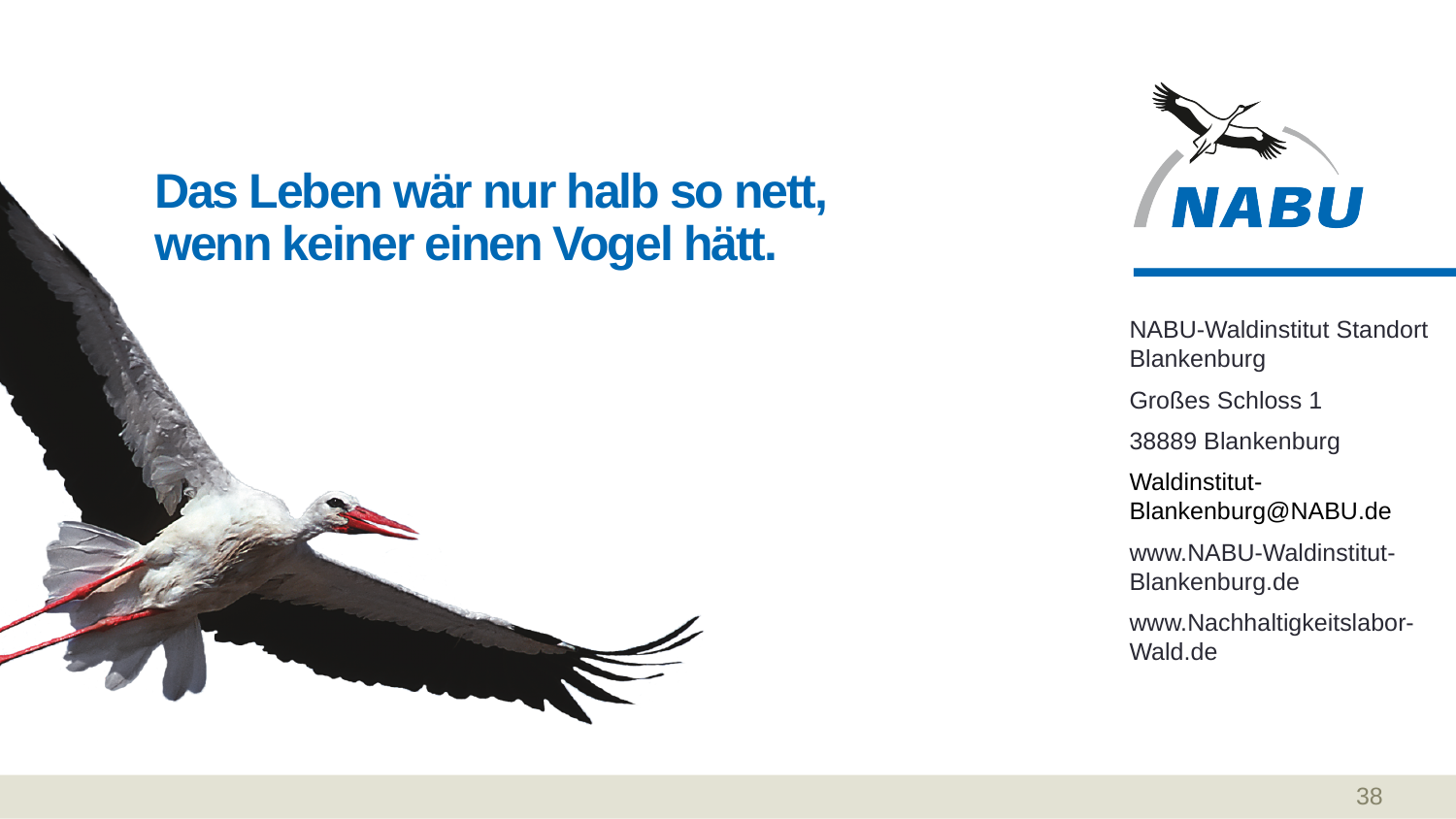

# Das Leben wär nur halb so nett, wenn keiner einen Vogel hätt.
NABU-Waldinstitut Standort Blankenburg
Großes Schloss 1
38889 Blankenburg
Waldinstitut-Blankenburg@NABU.de
www.NABU-Waldinstitut-Blankenburg.de
www.Nachhaltigkeitslabor-Wald.de
38